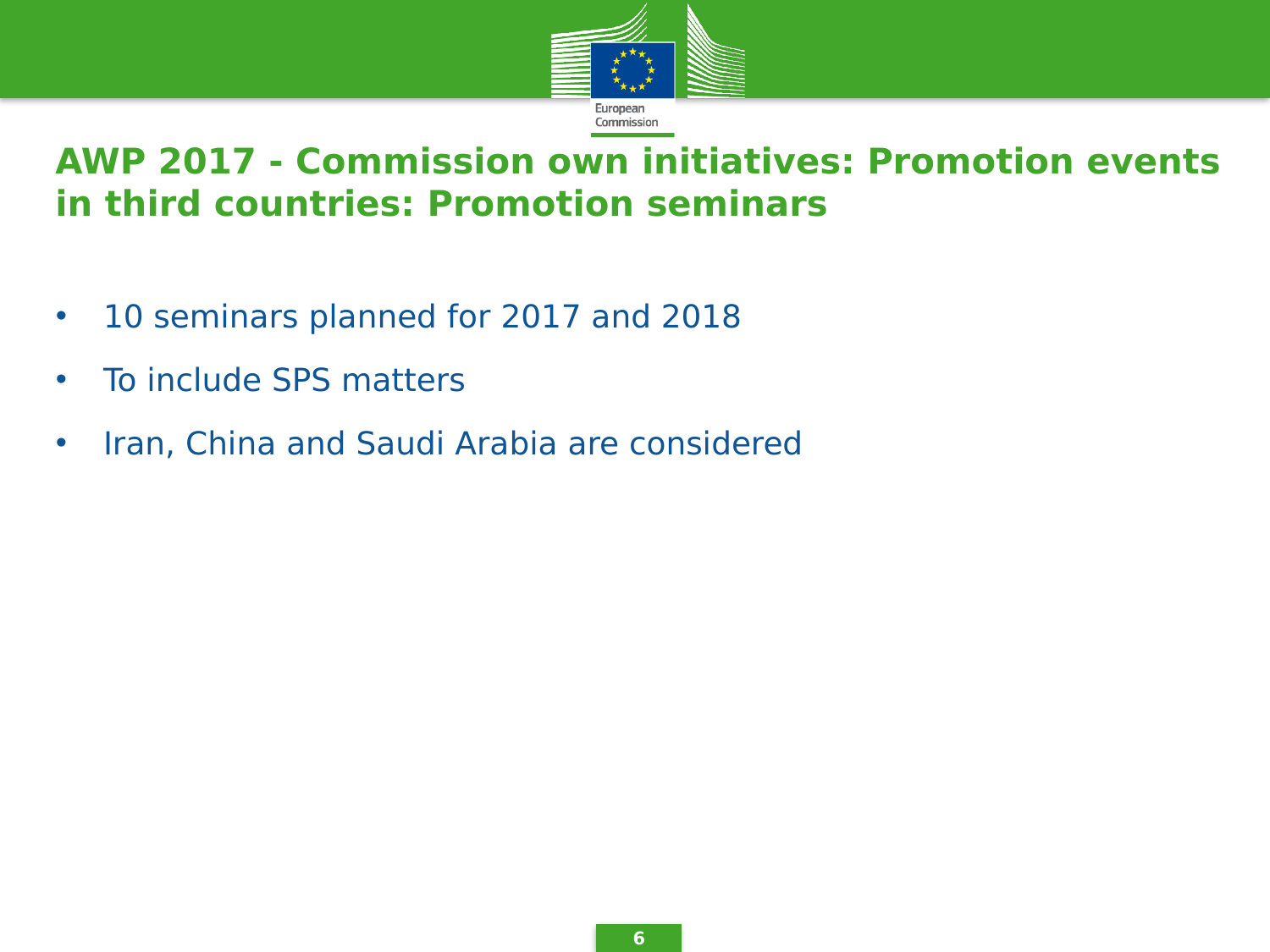

# AWP 2017 - Commission own initiatives: Promotion events in third countries: Promotion seminars

10 seminars planned for 2017 and 2018
To include SPS matters
Iran, China and Saudi Arabia are considered

6